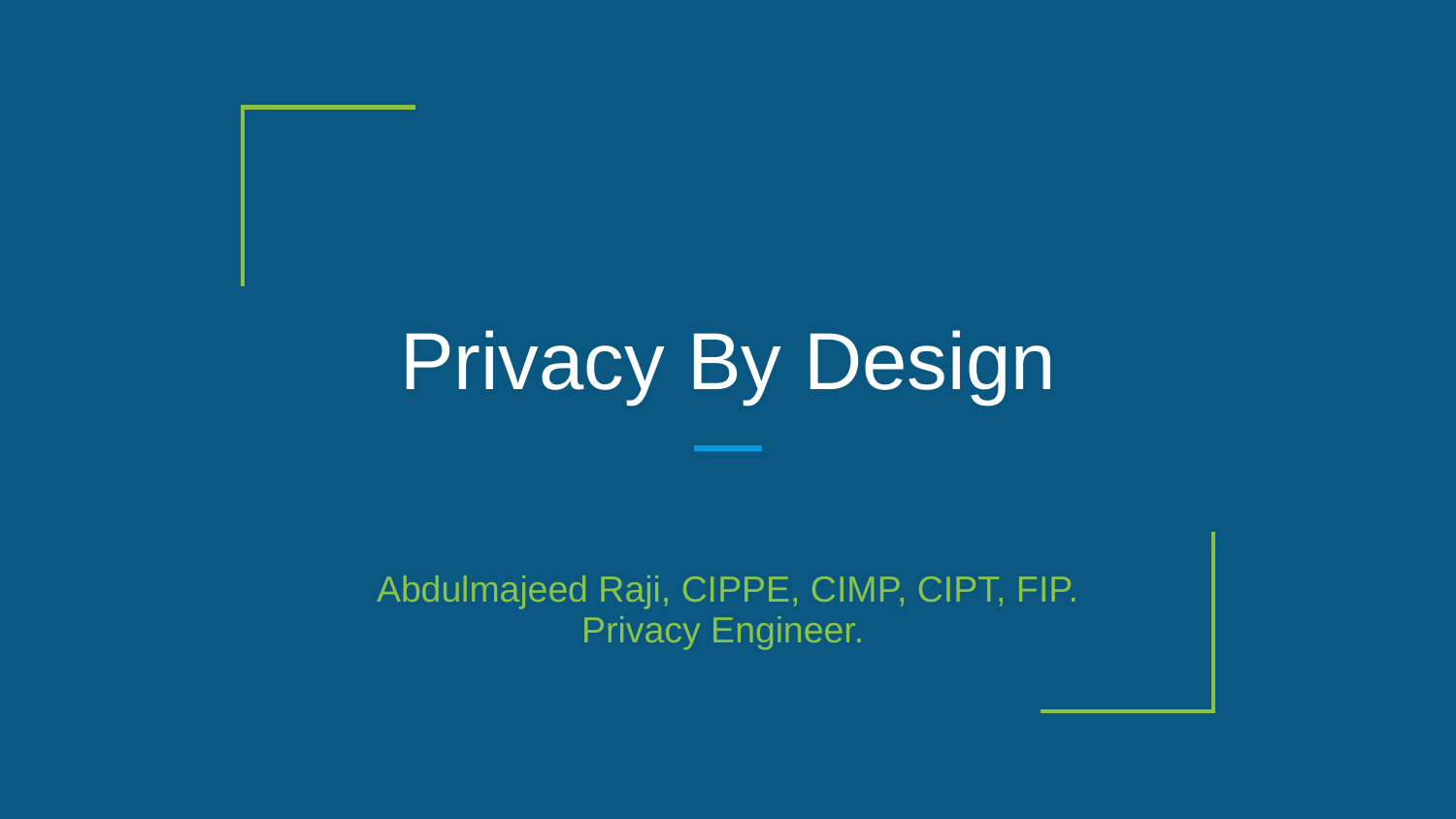

# Privacy By Design
Abdulmajeed Raji, CIPPE, CIMP, CIPT, FIP.
Privacy Engineer.